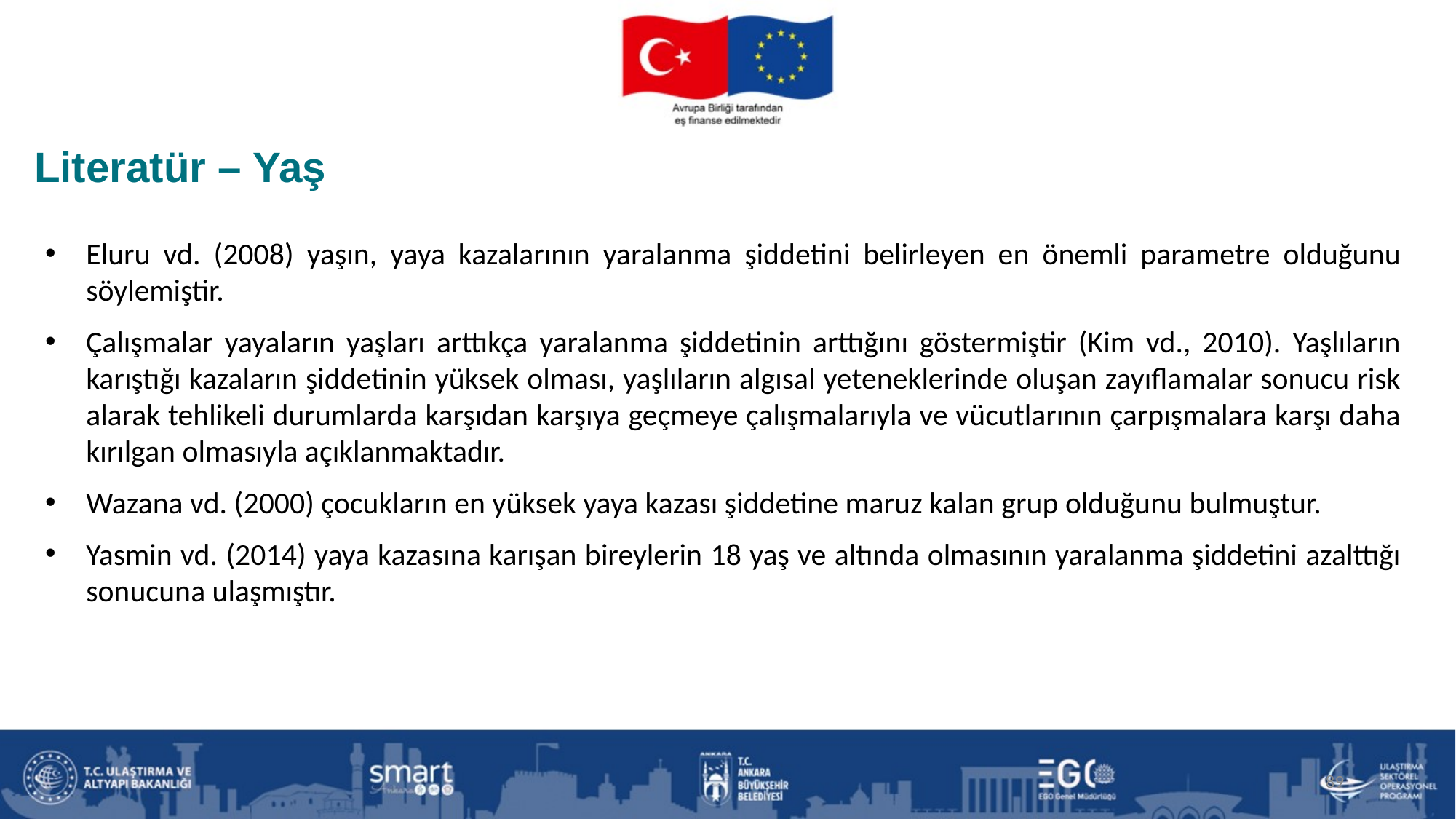

Literatür – Yaş

Eluru vd. (2008) yaşın, yaya kazalarının yaralanma şiddetini belirleyen en önemli parametre olduğunu söylemiştir.
Çalışmalar yayaların yaşları arttıkça yaralanma şiddetinin arttığını göstermiştir (Kim vd., 2010). Yaşlıların karıştığı kazaların şiddetinin yüksek olması, yaşlıların algısal yeteneklerinde oluşan zayıflamalar sonucu risk alarak tehlikeli durumlarda karşıdan karşıya geçmeye çalışmalarıyla ve vücutlarının çarpışmalara karşı daha kırılgan olmasıyla açıklanmaktadır.
Wazana vd. (2000) çocukların en yüksek yaya kazası şiddetine maruz kalan grup olduğunu bulmuştur.
Yasmin vd. (2014) yaya kazasına karışan bireylerin 18 yaş ve altında olmasının yaralanma şiddetini azalttığı sonucuna ulaşmıştır.

89